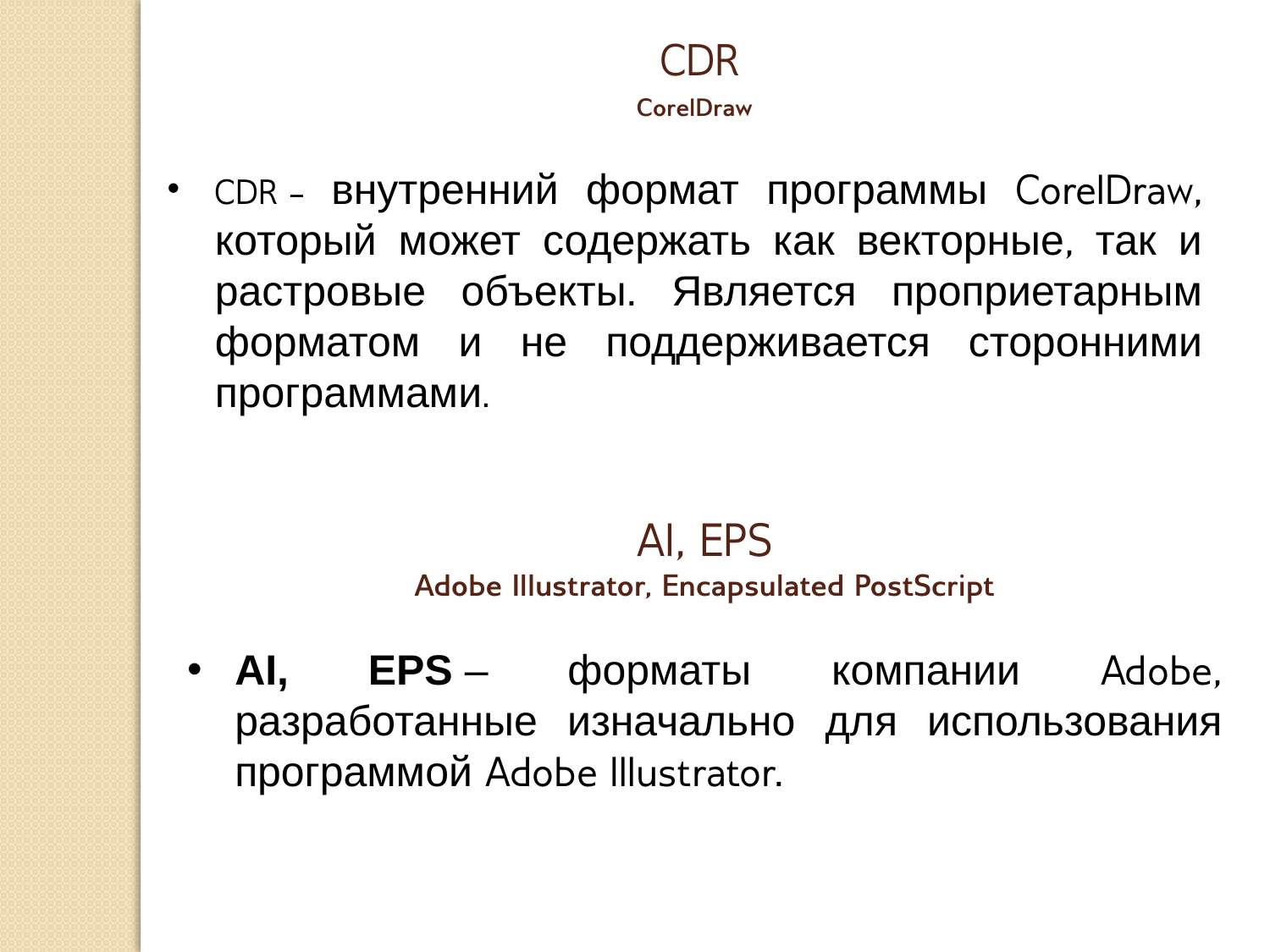

CDR
CorelDraw

CDR – внутренний формат программы CorelDraw, который может содержать как векторные, так и растровые объекты. Является проприетарным форматом и не поддерживается сторонними программами.
AI, EPS
Adobe Illustrator, Encapsulated PostScript

AI, EPS – форматы компании Adobe, разработанные изначально для использования программой Adobe Illustrator.